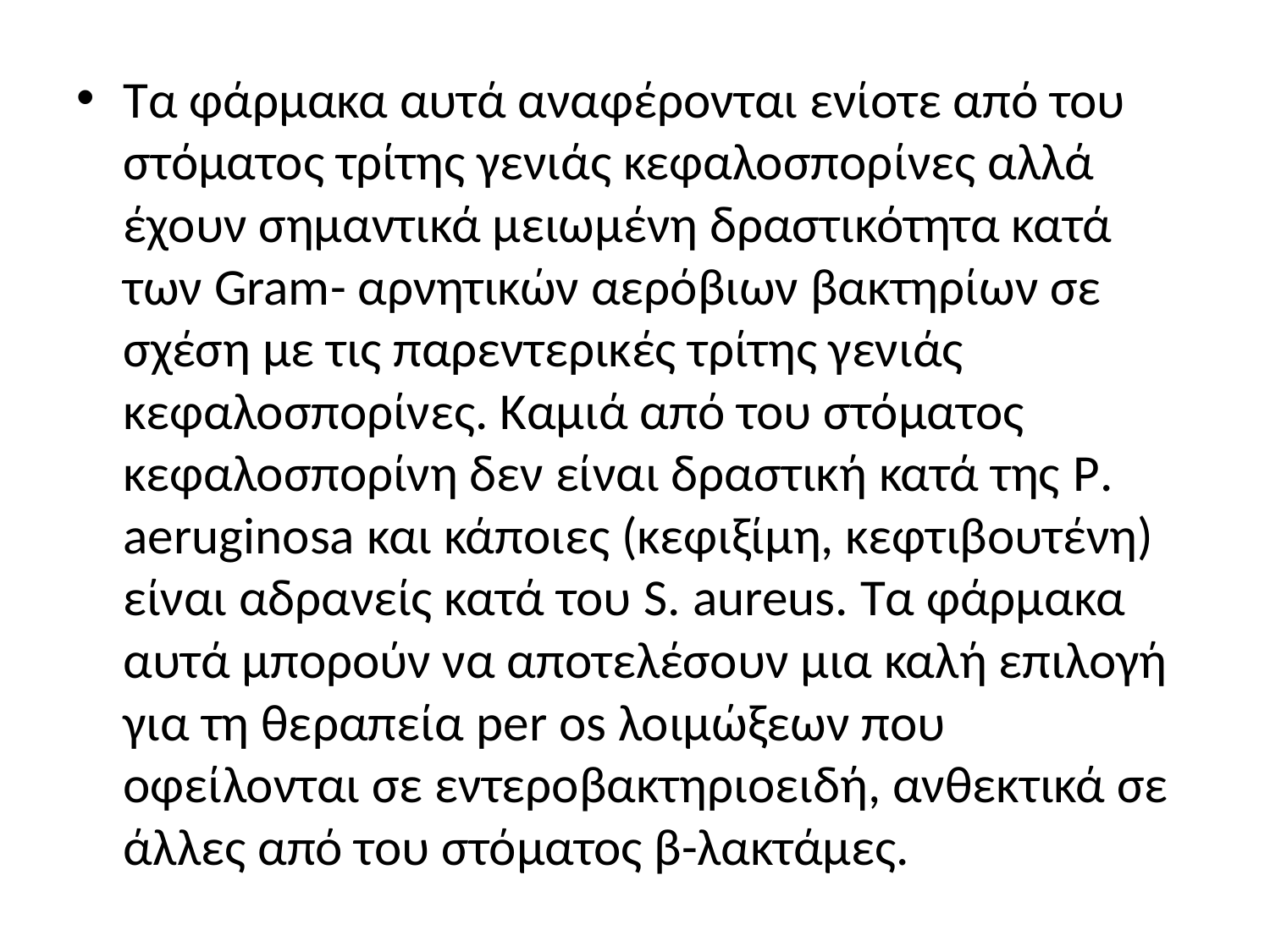

Τα φάρμακα αυτά αναφέρονται ενίοτε από του στόματος τρίτης γενιάς κεφαλοσπορί­νες αλλά έχουν σημαντικά μειωμένη δραστικότητα κατά των Gram- αρνητικών αερόβιων βακτηρίων σε σχέση με τις παρεντερικές τρίτης γενιάς κεφαλοσπορίνες. Καμιά από του στόματος κεφαλοσπορίνη δεν είναι δραστική κατά της P. aeruginosa και κάποιες (κε­φιξίμη, κεφτιβουτένη) είναι αδρανείς κατά του S. aureus. Τα φάρμακα αυτά μπορούν να αποτελέσουν μια καλή επιλογή για τη θεραπεία per os λοιμώξεων που οφείλονται σε εντεροβακτηριοειδή, ανθεκτικά σε άλλες από του στόματος β-λακτάμες.